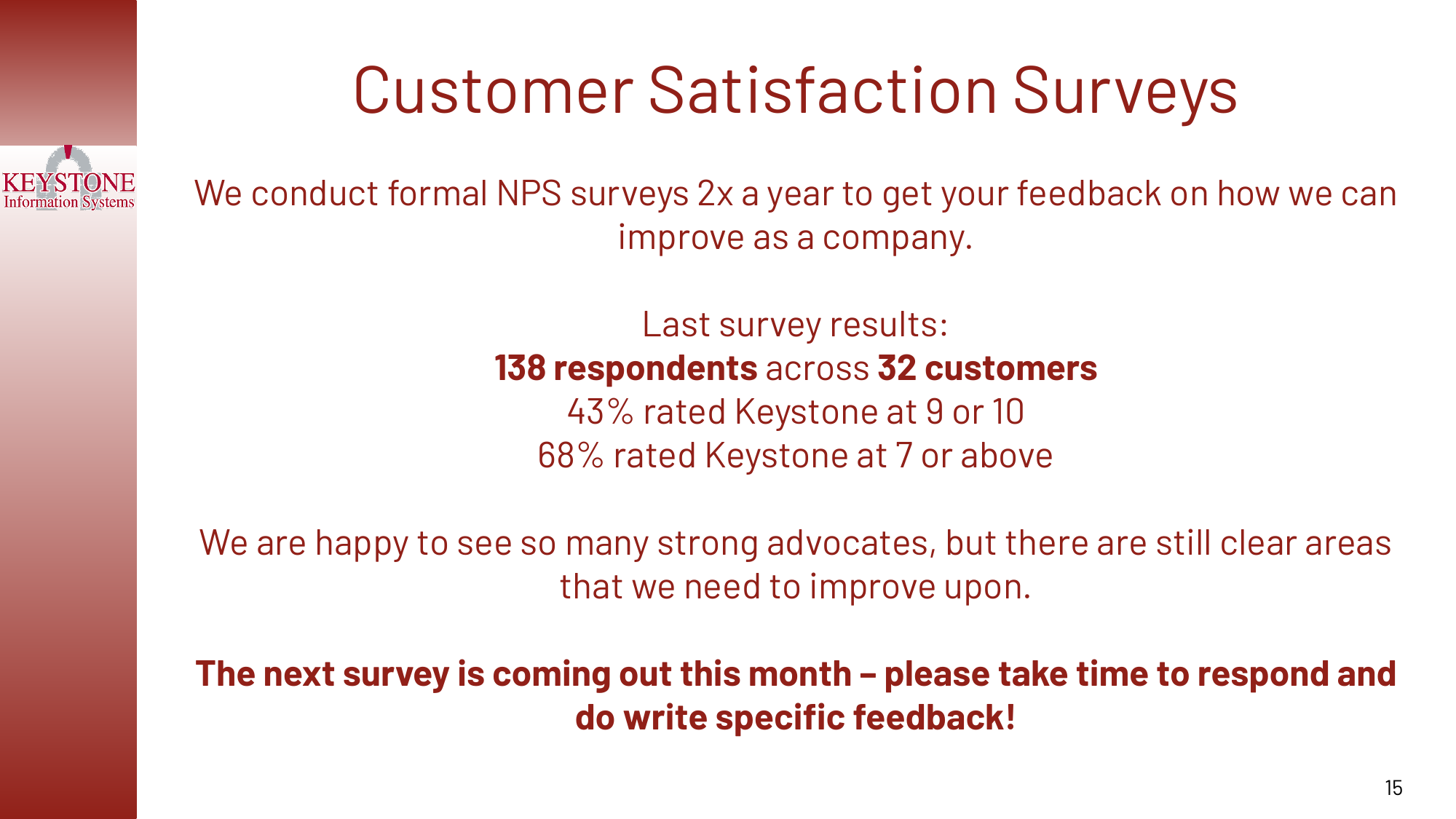

Customer Satisfaction Surveys
We conduct formal NPS surveys 2x a year to get your feedback on how we can improve as a company.
Last survey results:
138 respondents across 32 customers
43% rated Keystone at 9 or 10
68% rated Keystone at 7 or above
We are happy to see so many strong advocates, but there are still clear areas that we need to improve upon.
The next survey is coming out this month – please take time to respond and do write specific feedback!

15